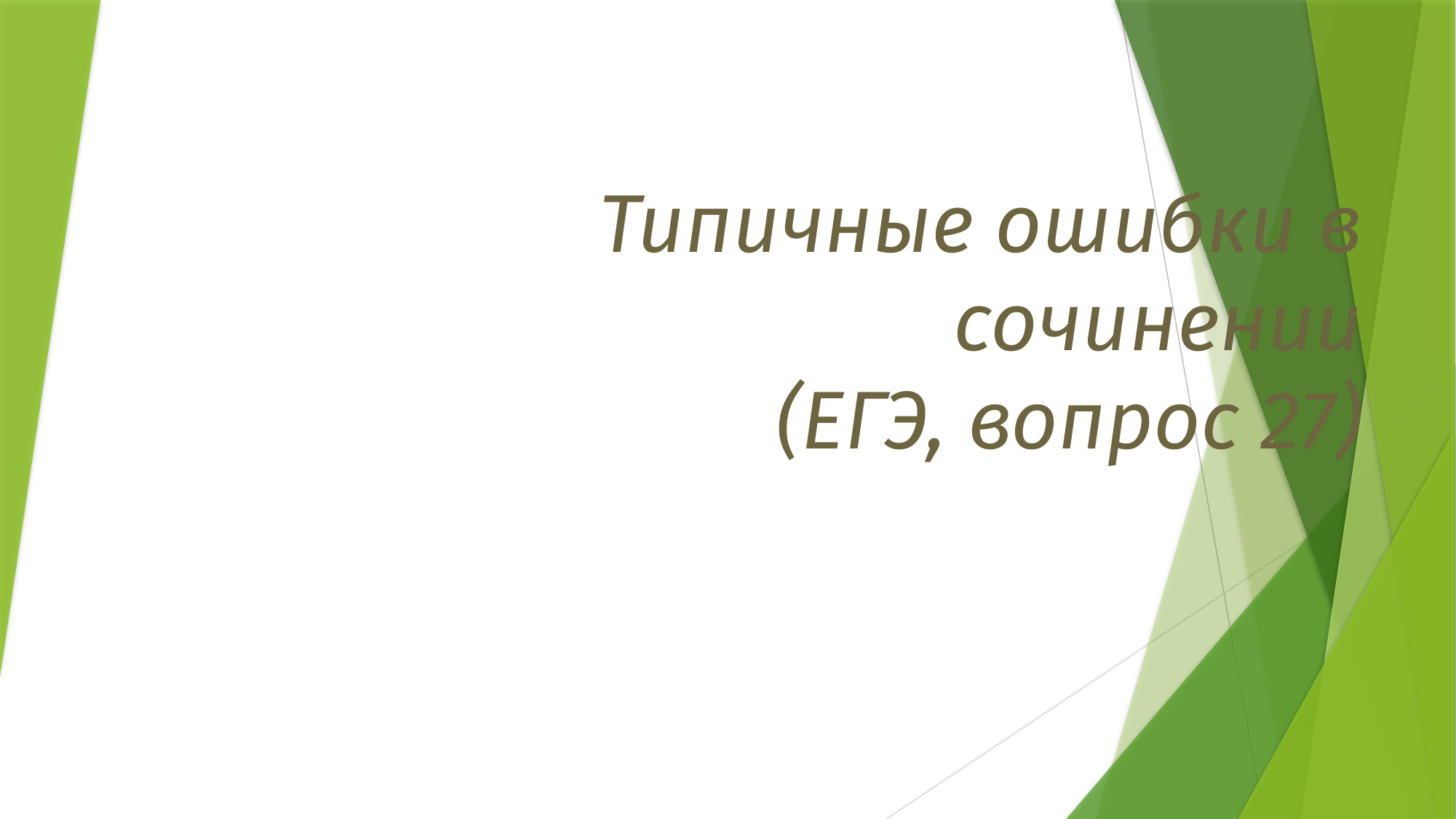

# Типичные ошибки в сочинении (ЕГЭ, вопрос 27)